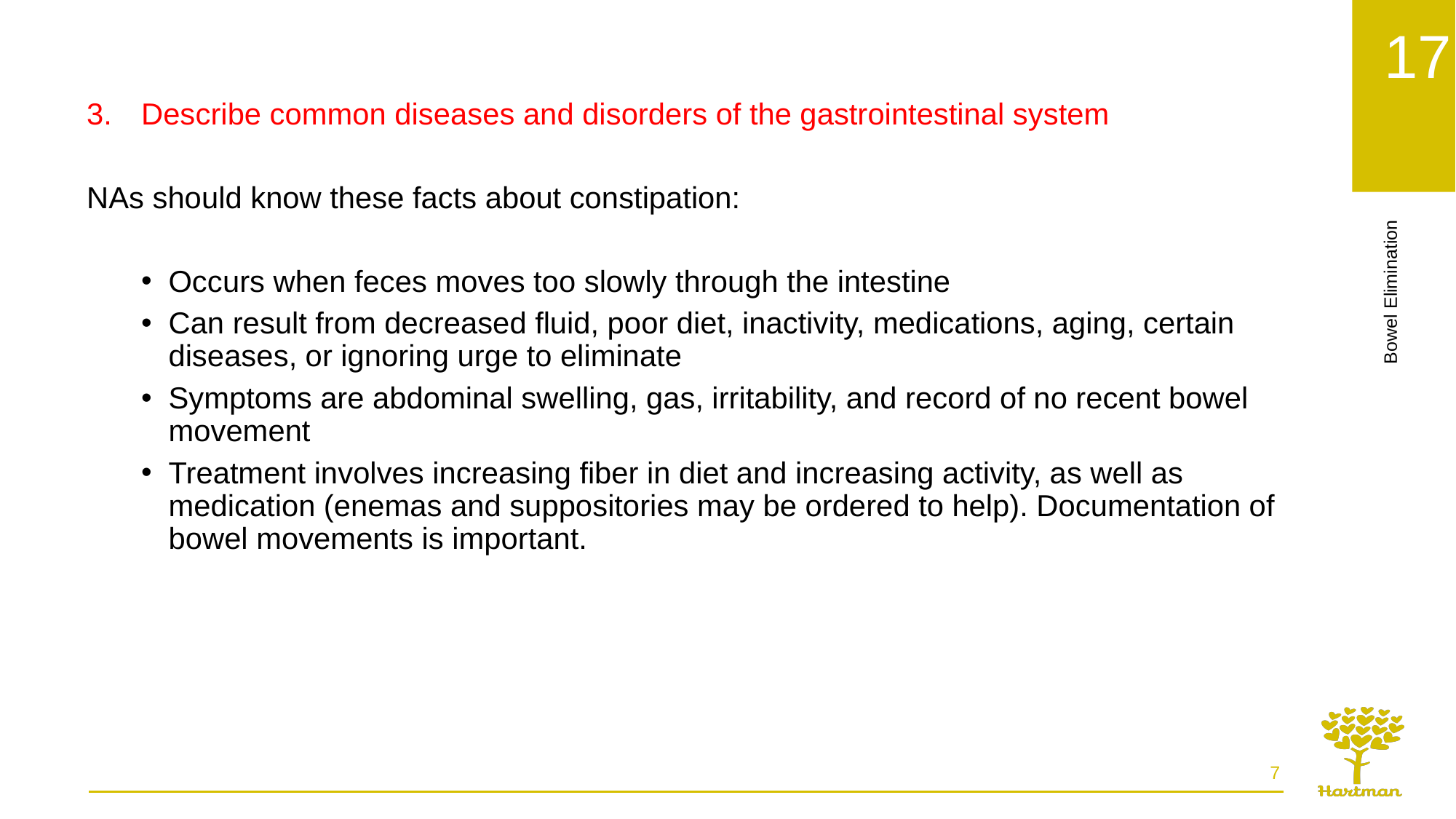

Describe common diseases and disorders of the gastrointestinal system

NAs should know these facts about constipation:

Occurs when feces moves too slowly through the intestine
Can result from decreased fluid, poor diet, inactivity, medications, aging, certain diseases, or ignoring urge to eliminate
Symptoms are abdominal swelling, gas, irritability, and record of no recent bowel movement
Treatment involves increasing fiber in diet and increasing activity, as well as medication (enemas and suppositories may be ordered to help). Documentation of bowel movements is important.

7